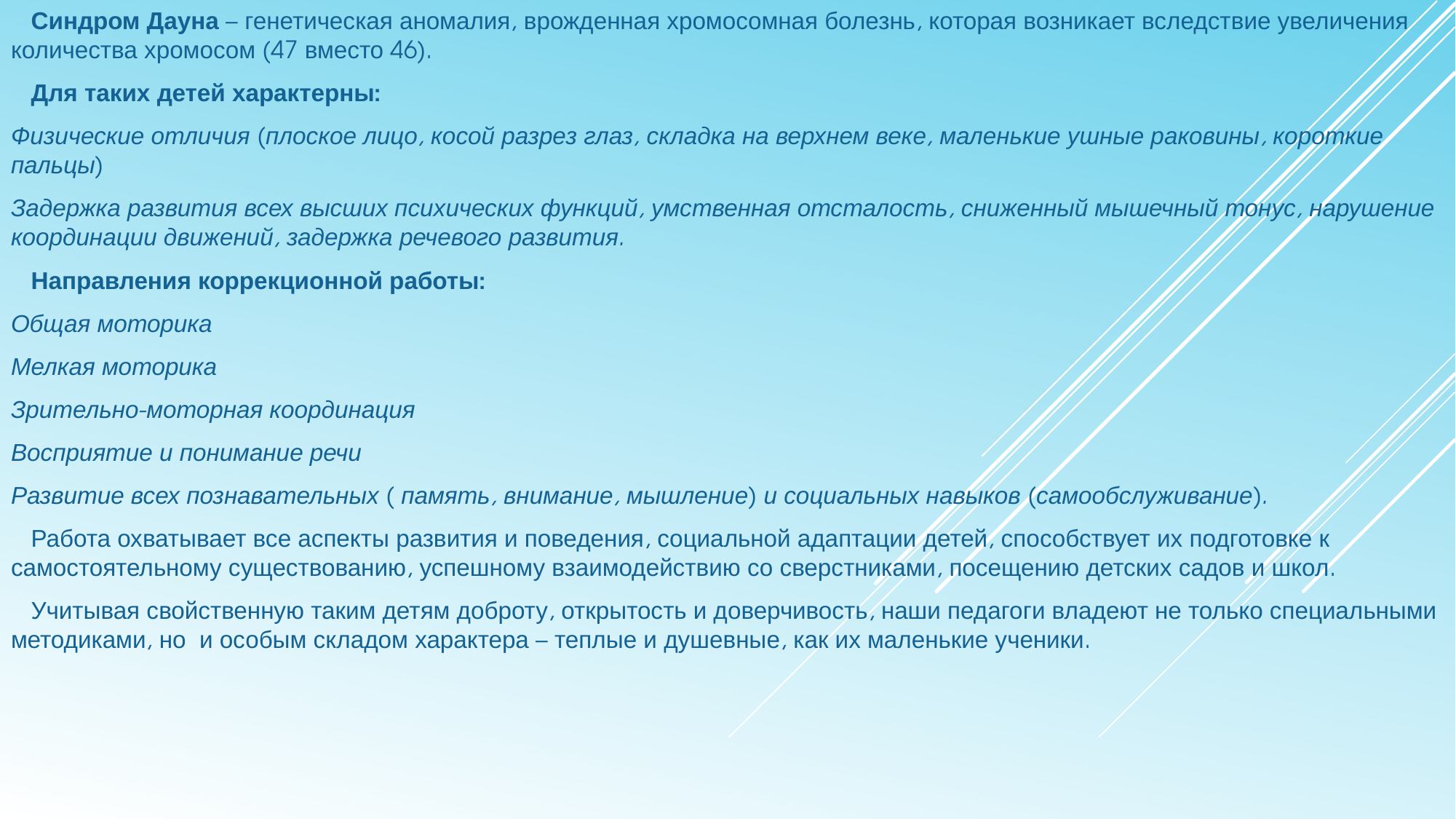

Синдром Дауна – генетическая аномалия, врожденная хромосомная болезнь, которая возникает вследствие увеличения количества хромосом (47 вместо 46).
   Для таких детей характерны:
Физические отличия (плоское лицо, косой разрез глаз, складка на верхнем веке, маленькие ушные раковины, короткие пальцы)
Задержка развития всех высших психических функций, умственная отсталость, сниженный мышечный тонус, нарушение координации движений, задержка речевого развития.
   Направления коррекционной работы:
Общая моторика
Мелкая моторика
Зрительно-моторная координация
Восприятие и понимание речи
Развитие всех познавательных ( память, внимание, мышление) и социальных навыков (самообслуживание).
   Работа охватывает все аспекты развития и поведения, социальной адаптации детей, способствует их подготовке к самостоятельному существованию, успешному взаимодействию со сверстниками, посещению детских садов и школ.
   Учитывая свойственную таким детям доброту, открытость и доверчивость, наши педагоги владеют не только специальными методиками, но  и особым складом характера – теплые и душевные, как их маленькие ученики.